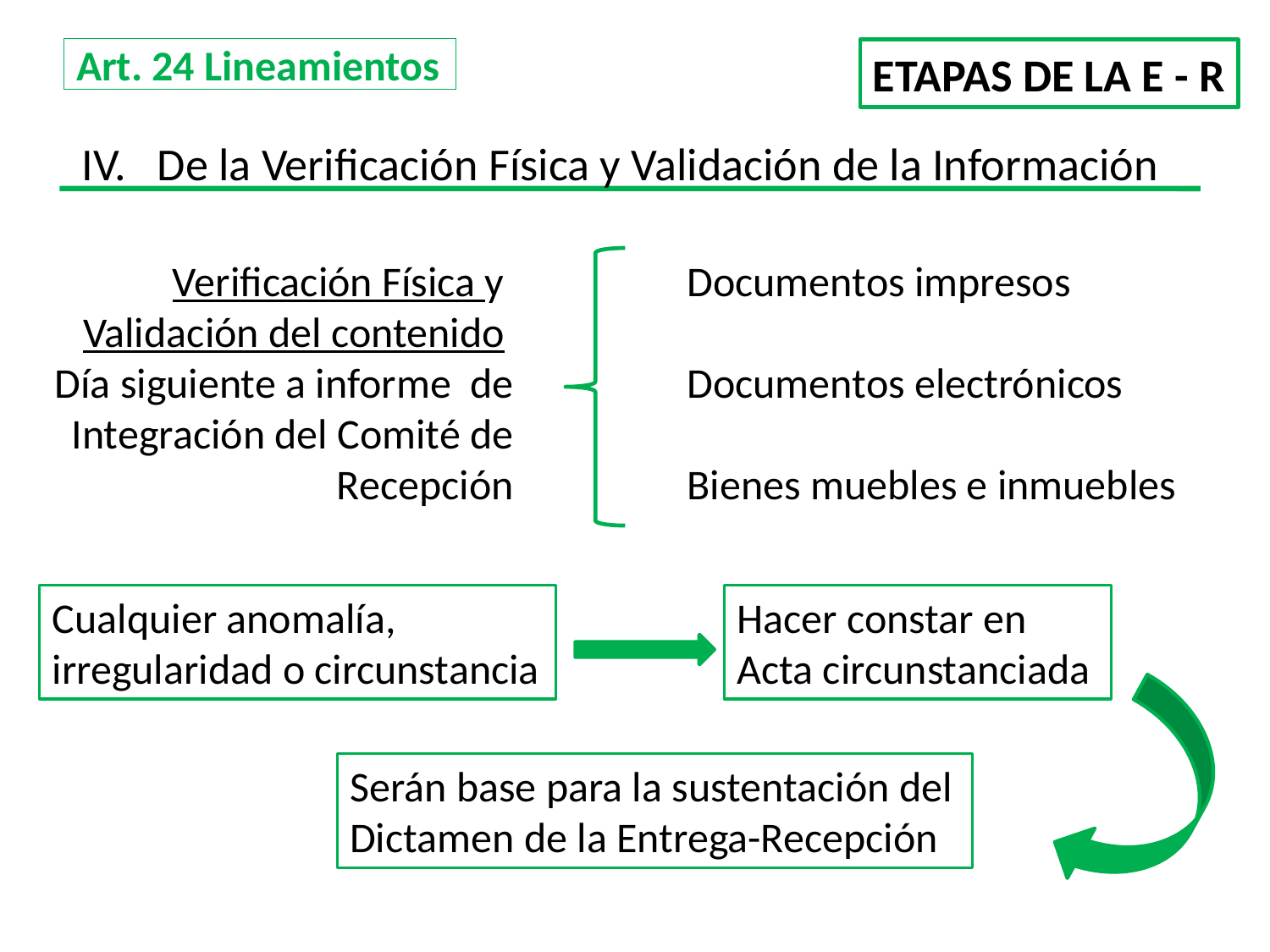

# Art. 24 Lineamientos
ETAPAS DE LA E - R
IV.   De la Verificación Física y Validación de la Información
Verificación Física y
Validación del contenido
Día siguiente a informe  de
Integración del Comité de
Recepción

Documentos impresos

Documentos electrónicos

Bienes muebles e inmuebles
Cualquier anomalía,
irregularidad o circunstancia
Hacer constar en
Acta circunstanciada

Serán base para la sustentación del Dictamen de la Entrega-Recepción